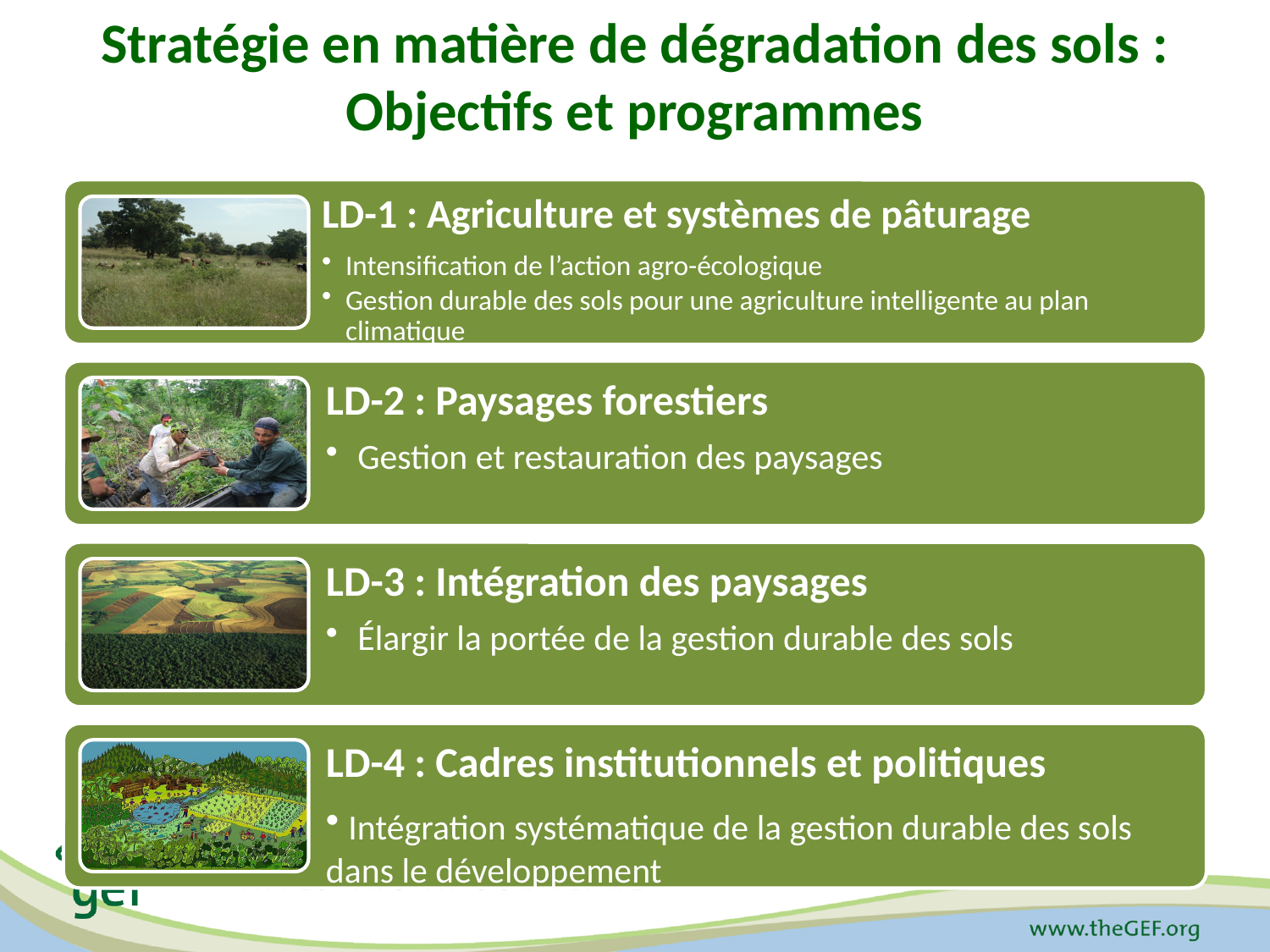

# Stratégie en matière de dégradation des sols : Objectifs et programmes
LD-1 : Agriculture et systèmes de pâturage
Intensification de l’action agro-écologique
Gestion durable des sols pour une agriculture intelligente au plan climatique
LD-2 : Paysages forestiers
Gestion et restauration des paysages
LD-3 : Intégration des paysages
Élargir la portée de la gestion durable des sols
LD-4 : Cadres institutionnels et politiques
 Intégration systématique de la gestion durable des sols dans le développement